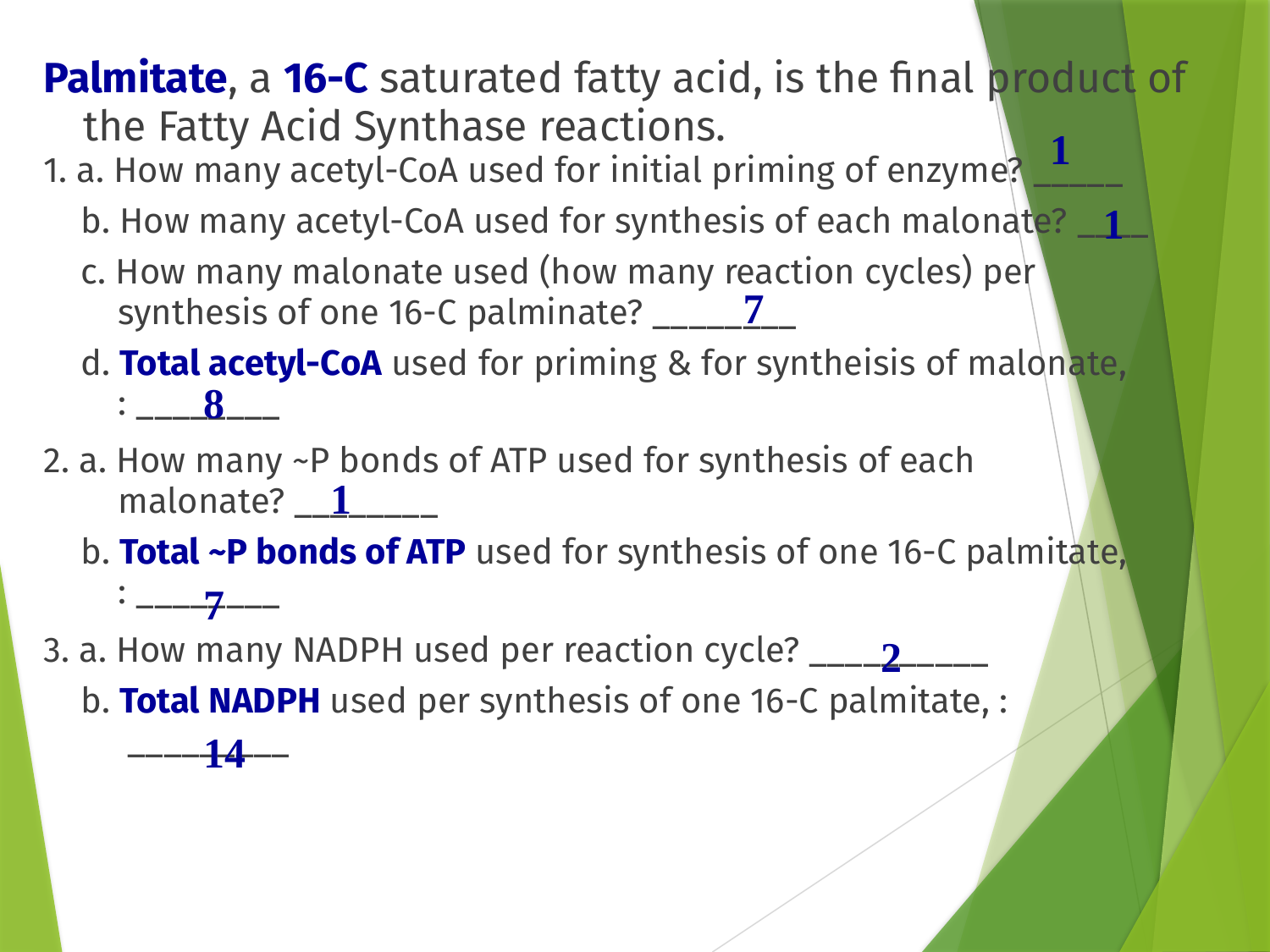

Palmitate, a 16-C saturated fatty acid, is the final product of the Fatty Acid Synthase reactions.
1. a. How many acetyl-CoA used for initial priming of enzyme? _____
    b. How many acetyl-CoA used for synthesis of each malonate? ____
    c. How many malonate used (how many reaction cycles) per
        synthesis of one 16-C palminate? ________
    d. Total acetyl-CoA used for priming & for syntheisis of malonate,
        : ________
2. a. How many ~P bonds of ATP used for synthesis of each
        malonate? ________
    b. Total ~P bonds of ATP used for synthesis of one 16-C palmitate,
        : ________
3. a. How many NADPH used per reaction cycle? __________
    b. Total NADPH used per synthesis of one 16-C palmitate, :
         _________
1
1
7
8
1
7
2
14